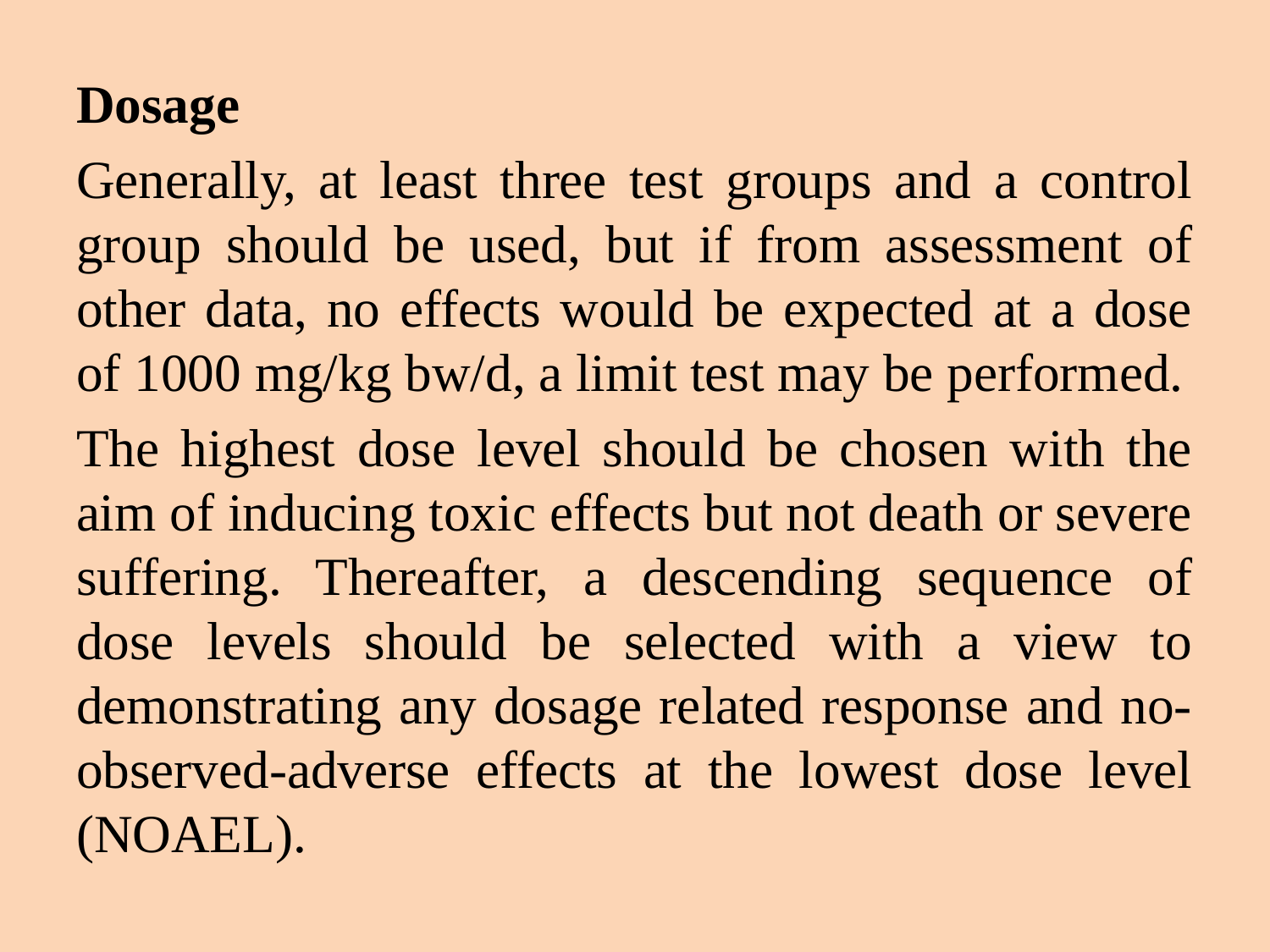

Dosage
Generally, at least three test groups and a control group should be used, but if from assessment of other data, no effects would be expected at a dose of 1000 mg/kg bw/d, a limit test may be performed.
The highest dose level should be chosen with the aim of inducing toxic effects but not death or severe suffering. Thereafter, a descending sequence of dose levels should be selected with a view to demonstrating any dosage related response and no-observed-adverse effects at the lowest dose level (NOAEL).